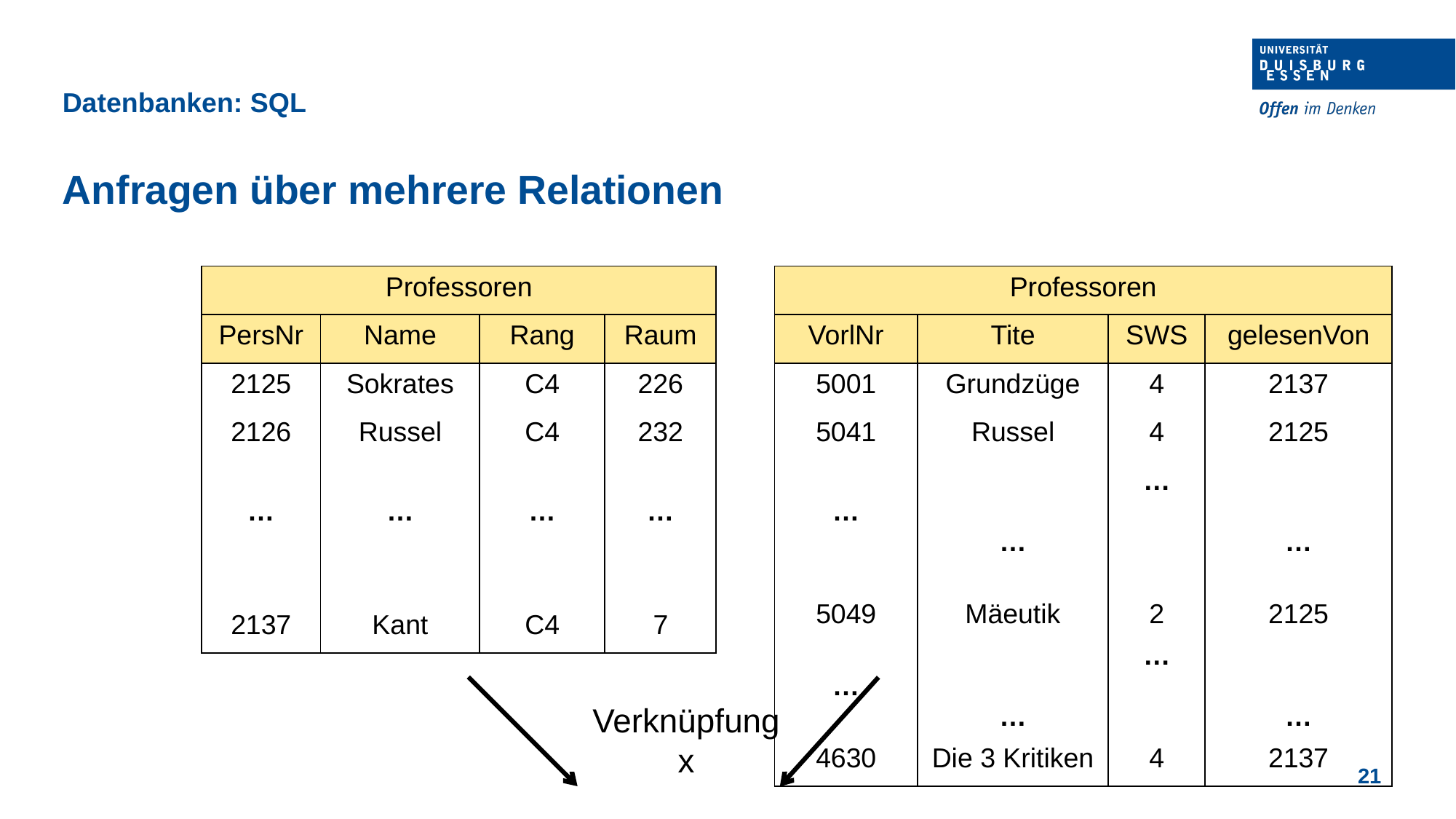

Datenbanken: SQL
Anfragen über mehrere Relationen
| Professoren |  |  |  |
| --- | --- | --- | --- |
| PersNr | Name | Rang | Raum |
| 2125 | Sokrates | C4 | 226 |
| 2126 | Russel | C4 | 232 |
| … | … | … | … |
|  |  |  |  |
| 2137 | Kant | C4 | 7 |
| Professoren |  |  |  |
| --- | --- | --- | --- |
| VorlNr | Tite | SWS | gelesenVon |
| 5001 | Grundzüge | 4 | 2137 |
| 5041 | Russel | 4 | 2125 |
| … | … | … | … |
| 5049 | Mäeutik | 2 | 2125 |
| … | … | … | … |
| 4630 | Die 3 Kritiken | 4 | 2137 |
Verknüpfung
x
21